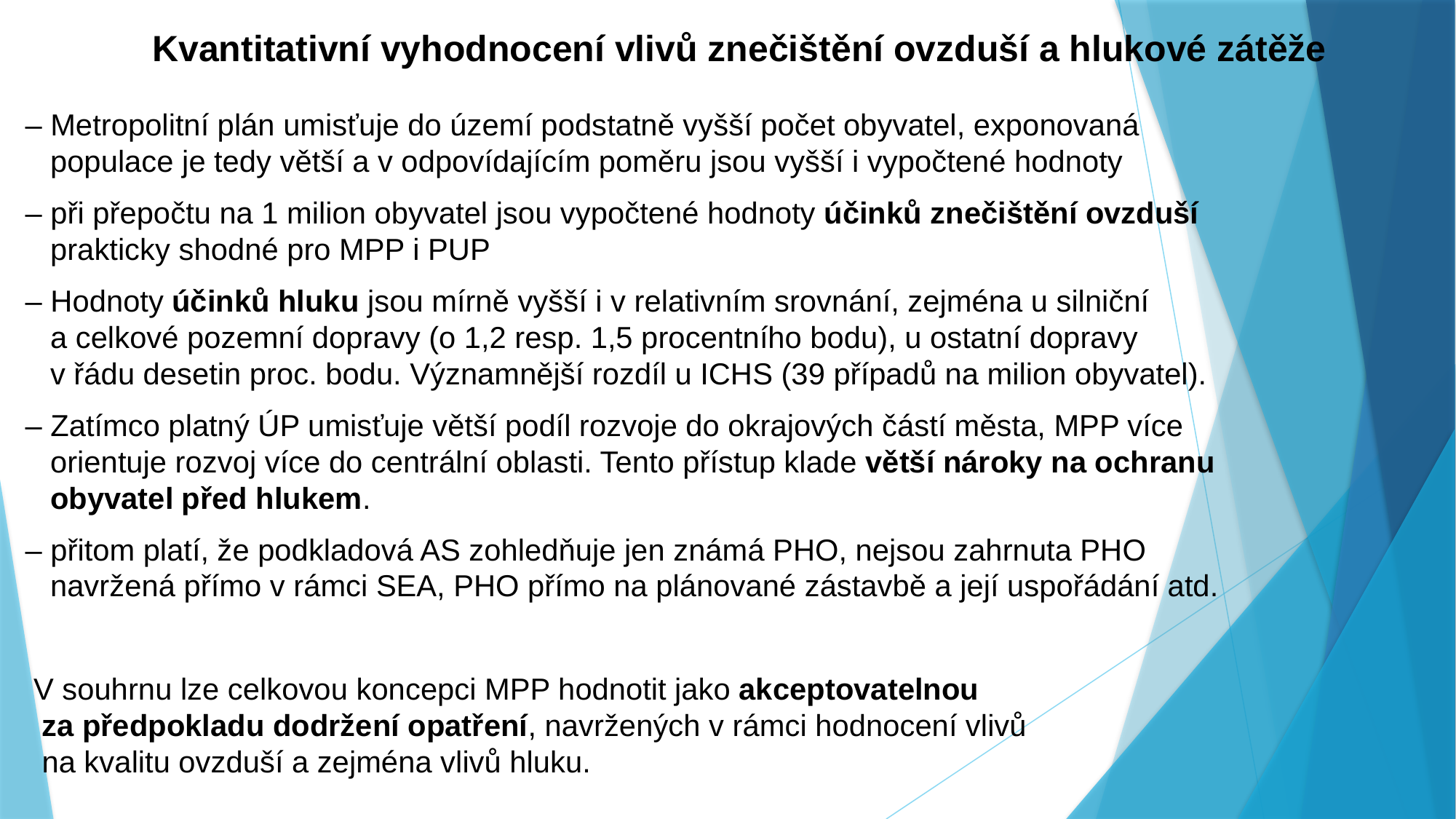

# Kvantitativní vyhodnocení vlivů znečištění ovzduší a hlukové zátěže
– Metropolitní plán umisťuje do území podstatně vyšší počet obyvatel, exponovaná
   populace je tedy větší a v odpovídajícím poměru jsou vyšší i vypočtené hodnoty
– při přepočtu na 1 milion obyvatel jsou vypočtené hodnoty účinků znečištění ovzduší
   prakticky shodné pro MPP i PUP
– Hodnoty účinků hluku jsou mírně vyšší i v relativním srovnání, zejména u silniční
   a celkové pozemní dopravy (o 1,2 resp. 1,5 procentního bodu), u ostatní dopravy
   v řádu desetin proc. bodu. Významnější rozdíl u ICHS (39 případů na milion obyvatel).
– Zatímco platný ÚP umisťuje větší podíl rozvoje do okrajových částí města, MPP více
   orientuje rozvoj více do centrální oblasti. Tento přístup klade větší nároky na ochranu
   obyvatel před hlukem.
– přitom platí, že podkladová AS zohledňuje jen známá PHO, nejsou zahrnuta PHO
   navržená přímo v rámci SEA, PHO přímo na plánované zástavbě a její uspořádání atd.

 V souhrnu lze celkovou koncepci MPP hodnotit jako akceptovatelnou
  za předpokladu dodržení opatření, navržených v rámci hodnocení vlivů
  na kvalitu ovzduší a zejména vlivů hluku.

pozitivní vliv z hlediska socioekonomických vlivů a z hlediska kvality vody
– neutrální / ambivalentní vztah k aspektu kvality ovzduší a dopravní
   nehodovosti (v porovnání s PUP) - k roku 2050 předpoklad zlepšení
– méně příznivé hodnocení (ve srovnání s PUP) z hlediska  ochrany před hlukem
   – dáno převážně vyšším počtem obyvatel HMP, ale i „dostřednou“ koncepcí MPP

Při splnění stanovených opatření je hodnocený MPP jako celek
v souladu s principy a požadavky v oblasti ochrany veřejného zdraví.
Pozitivní vlivy MPP na veřejné zdraví převáží nad negativními.
Negativní vlivy mohou být spojeny s realizací jednotlivých záměrů, jejich závažnost
bude záviset na konkrétní aplikaci a je nutno je řešit v příslušných řízeních.